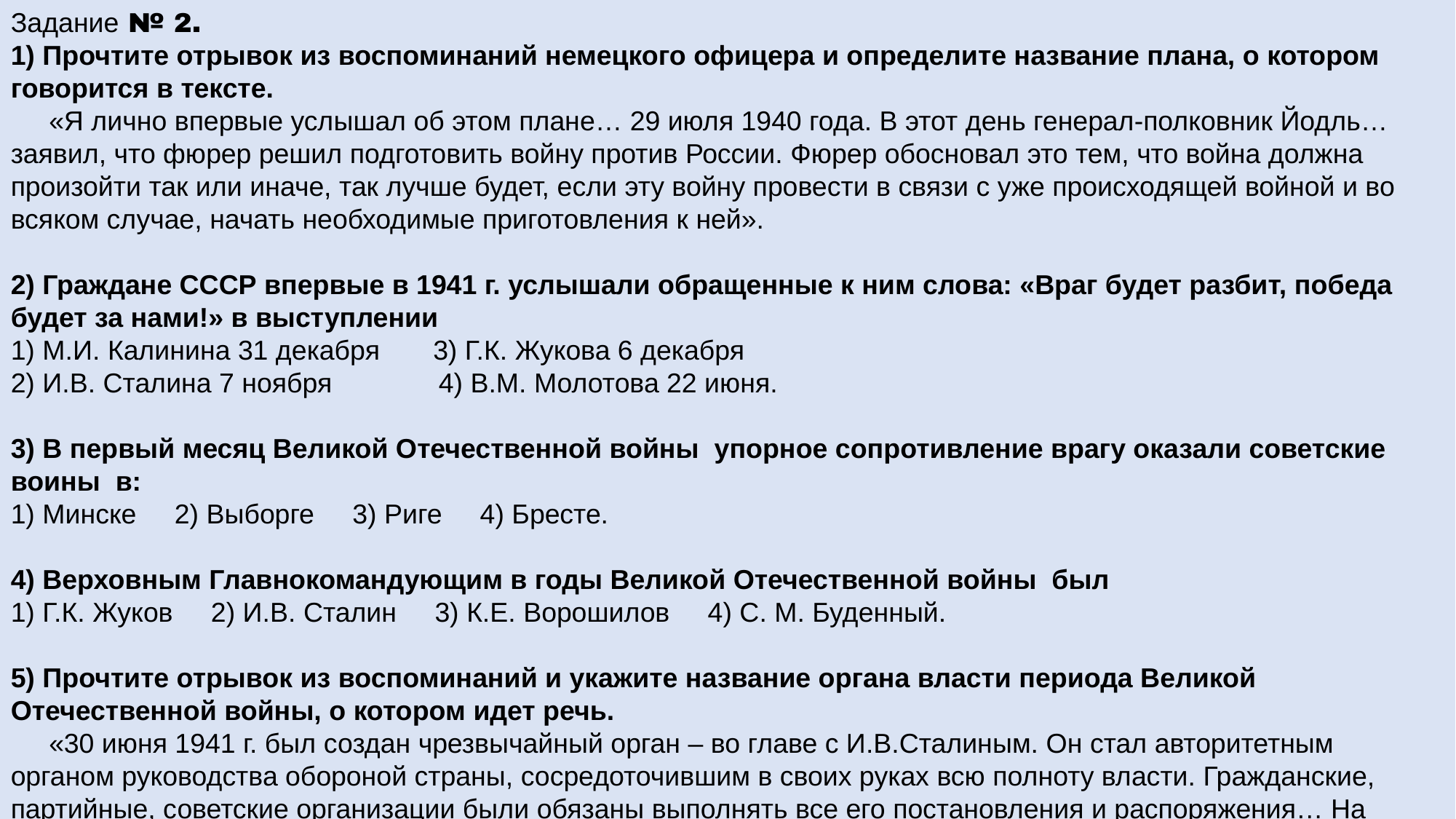

Задание № 2.
1) Прочтите отрывок из воспоминаний немецкого офицера и определите название плана, о котором говорится в тексте.
     «Я лично впервые услышал об этом плане… 29 июля 1940 года. В этот день генерал-полковник Йодль… заявил, что фюрер решил подготовить войну против России. Фюрер обосновал это тем, что война должна произойти так или иначе, так лучше будет, если эту войну провести в связи с уже происходящей войной и во всяком случае, начать необходимые приготовления к ней».

2) Граждане СССР впервые в 1941 г. услышали обращенные к ним слова: «Враг будет разбит, победа будет за нами!» в выступлении
1) М.И. Калинина 31 декабря       3) Г.К. Жукова 6 декабря
2) И.В. Сталина 7 ноября              4) В.М. Молотова 22 июня.

3) В первый месяц Великой Отечественной войны  упорное сопротивление врагу оказали советские воины  в:
1) Минске     2) Выборге     3) Риге     4) Бресте.

4) Верховным Главнокомандующим в годы Великой Отечественной войны  был
1) Г.К. Жуков     2) И.В. Сталин     3) К.Е. Ворошилов     4) С. М. Буденный.

5) Прочтите отрывок из воспоминаний и укажите название органа власти периода Великой Отечественной войны, о котором идет речь.
     «30 июня 1941 г. был создан чрезвычайный орган – во главе с И.В.Сталиным. Он стал авторитетным органом руководства обороной страны, сосредоточившим в своих руках всю полноту власти. Гражданские, партийные, советские организации были обязаны выполнять все его постановления и распоряжения… На заседания приглашались народные комиссары, которым предстояло принять участие в обеспечении операций».